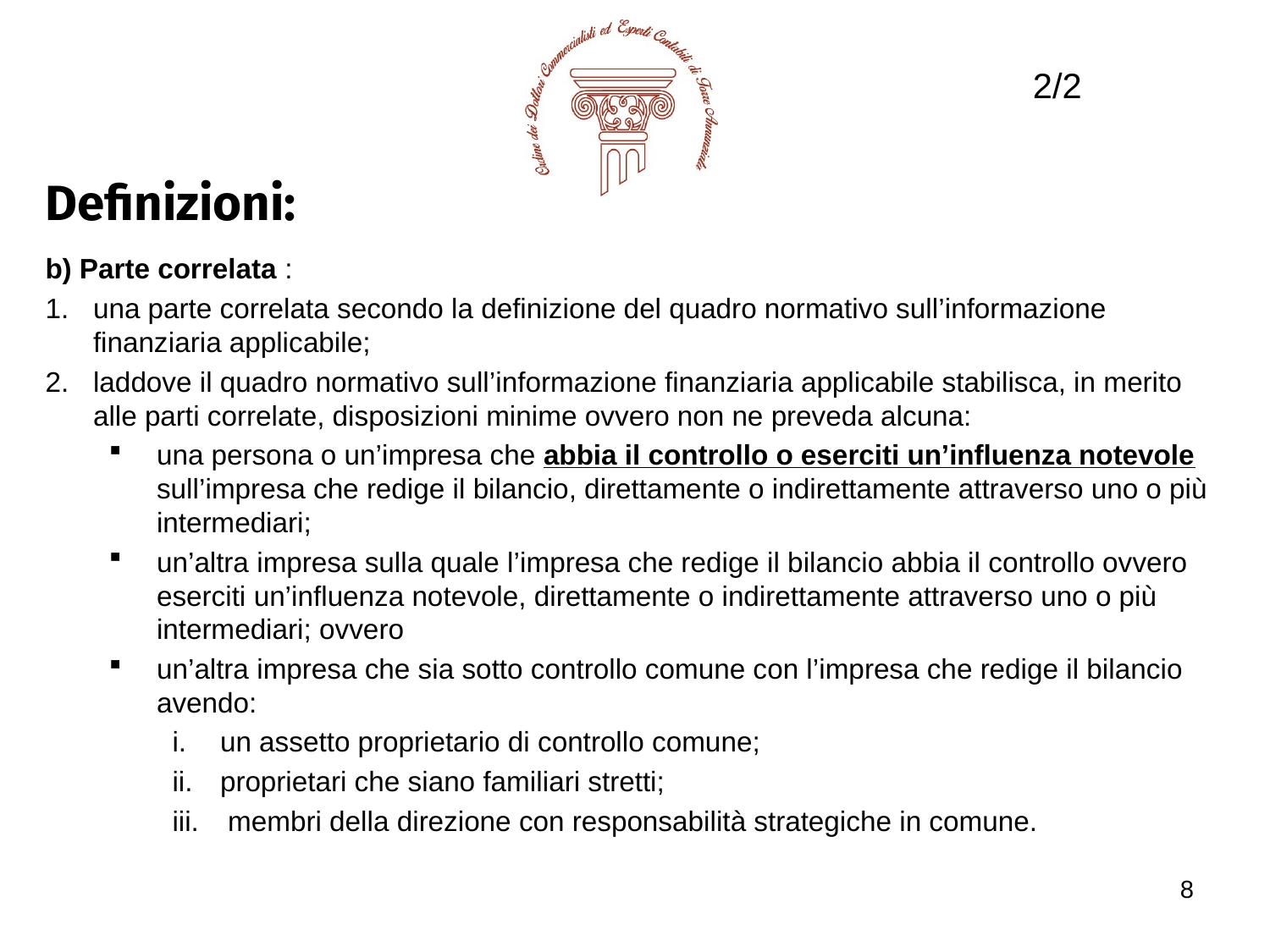

2/2
Definizioni:

b) Parte correlata :
una parte correlata secondo la definizione del quadro normativo sull’informazione finanziaria applicabile;
laddove il quadro normativo sull’informazione finanziaria applicabile stabilisca, in merito    alle parti correlate, disposizioni minime ovvero non ne preveda alcuna:
una persona o un’impresa che abbia il controllo o eserciti un’influenza notevole sull’impresa che redige il bilancio, direttamente o indirettamente attraverso uno o più intermediari;
un’altra impresa sulla quale l’impresa che redige il bilancio abbia il controllo ovvero eserciti un’influenza notevole, direttamente o indirettamente attraverso uno o più intermediari; ovvero
un’altra impresa che sia sotto controllo comune con l’impresa che redige il bilancio avendo:
un assetto proprietario di controllo comune;
proprietari che siano familiari stretti;
 membri della direzione con responsabilità strategiche in comune.

8